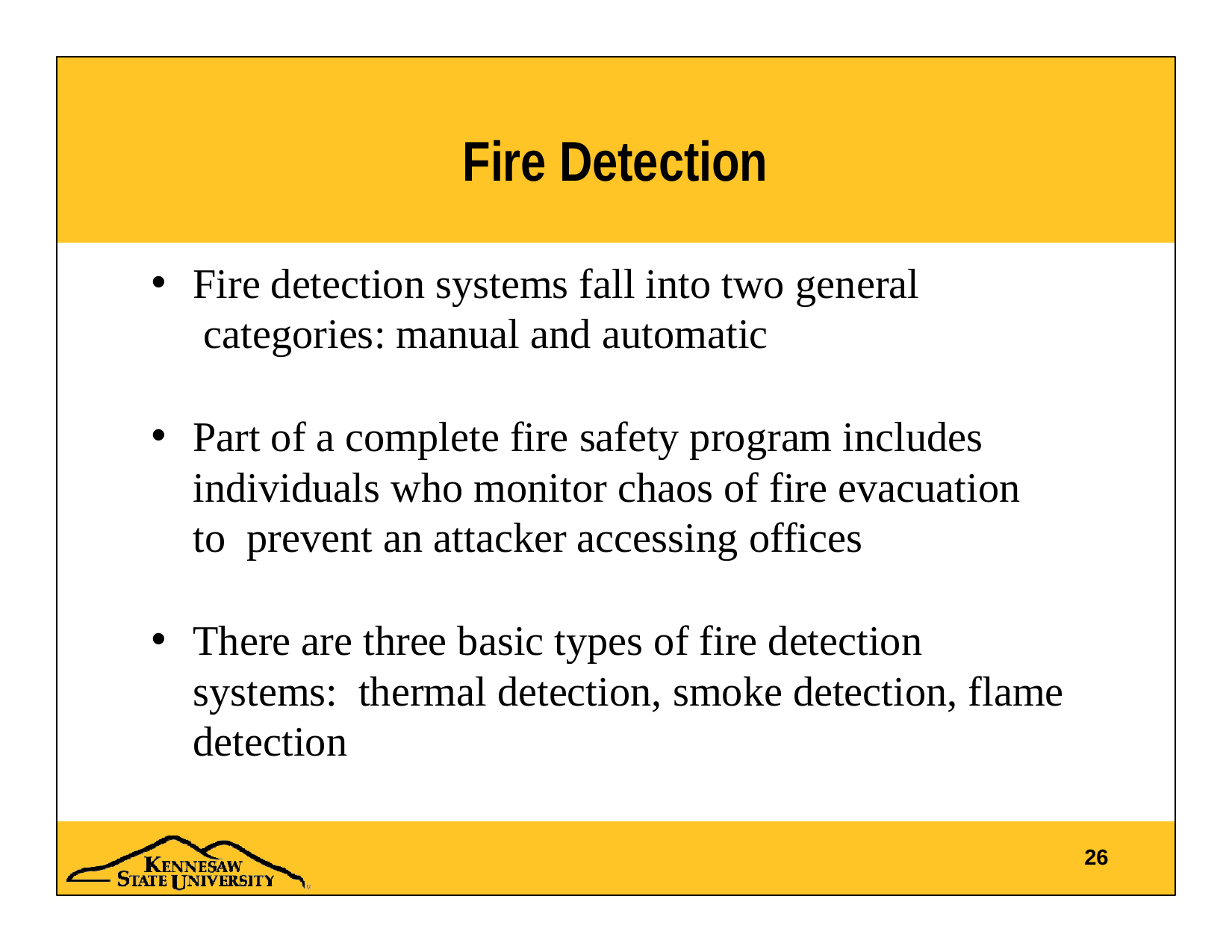

# Fire Detection
Fire detection systems fall into two general  categories: manual and automatic

Part of a complete fire safety program includes  individuals who monitor chaos of fire evacuation to  prevent an attacker accessing offices

There are three basic types of fire detection systems:  thermal detection, smoke detection, flame detection

26